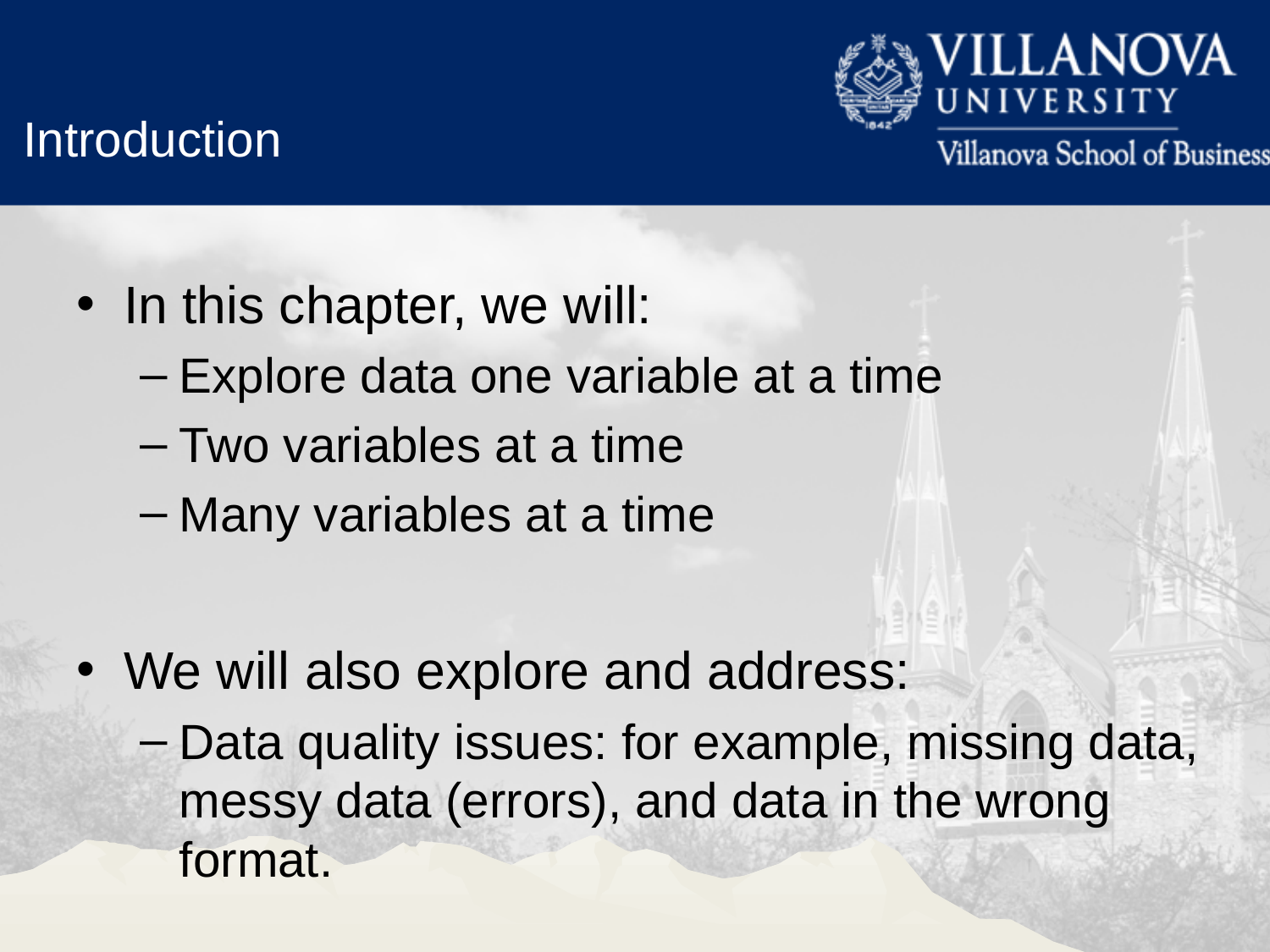

Introduction
In this chapter, we will:
Explore data one variable at a time
Two variables at a time
Many variables at a time

We will also explore and address:
Data quality issues: for example, missing data, messy data (errors), and data in the wrong format.